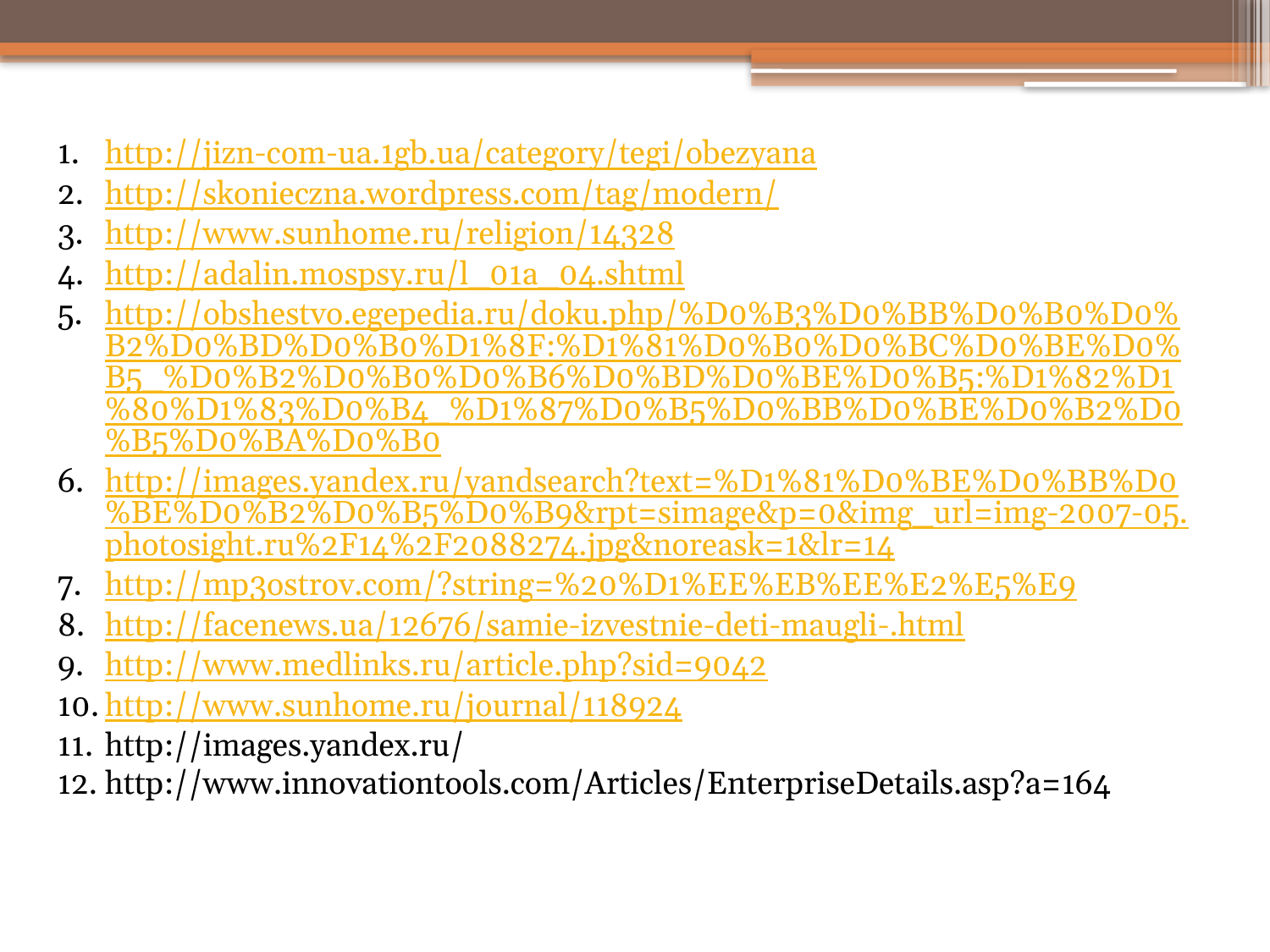

http://jizn-com-ua.1gb.ua/category/tegi/obezyana
http://skonieczna.wordpress.com/tag/modern/
http://www.sunhome.ru/religion/14328
http://adalin.mospsy.ru/l_01a_04.shtml
http://obshestvo.egepedia.ru/doku.php/%D0%B3%D0%BB%D0%B0%D0%B2%D0%BD%D0%B0%D1%8F:%D1%81%D0%B0%D0%BC%D0%BE%D0%B5_%D0%B2%D0%B0%D0%B6%D0%BD%D0%BE%D0%B5:%D1%82%D1%80%D1%83%D0%B4_%D1%87%D0%B5%D0%BB%D0%BE%D0%B2%D0%B5%D0%BA%D0%B0
http://images.yandex.ru/yandsearch?text=%D1%81%D0%BE%D0%BB%D0%BE%D0%B2%D0%B5%D0%B9&rpt=simage&p=0&img_url=img-2007-05.photosight.ru%2F14%2F2088274.jpg&noreask=1&lr=14
http://mp3ostrov.com/?string=%20%D1%EE%EB%EE%E2%E5%E9
http://facenews.ua/12676/samie-izvestnie-deti-maugli-.html
http://www.medlinks.ru/article.php?sid=9042
http://www.sunhome.ru/journal/118924
http://images.yandex.ru/
http://www.innovationtools.com/Articles/EnterpriseDetails.asp?a=164